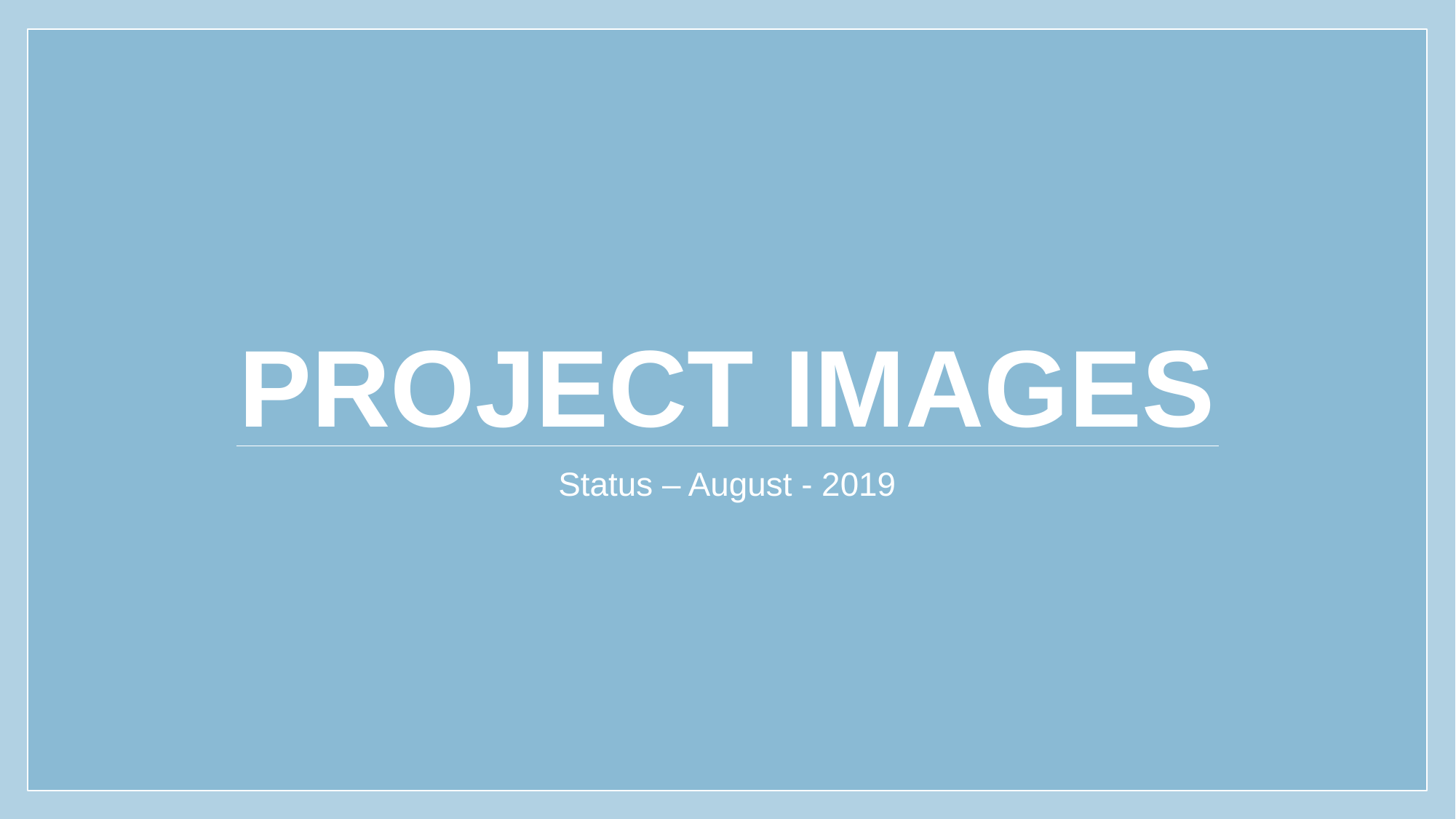

# Project Images
Status – August - 2019